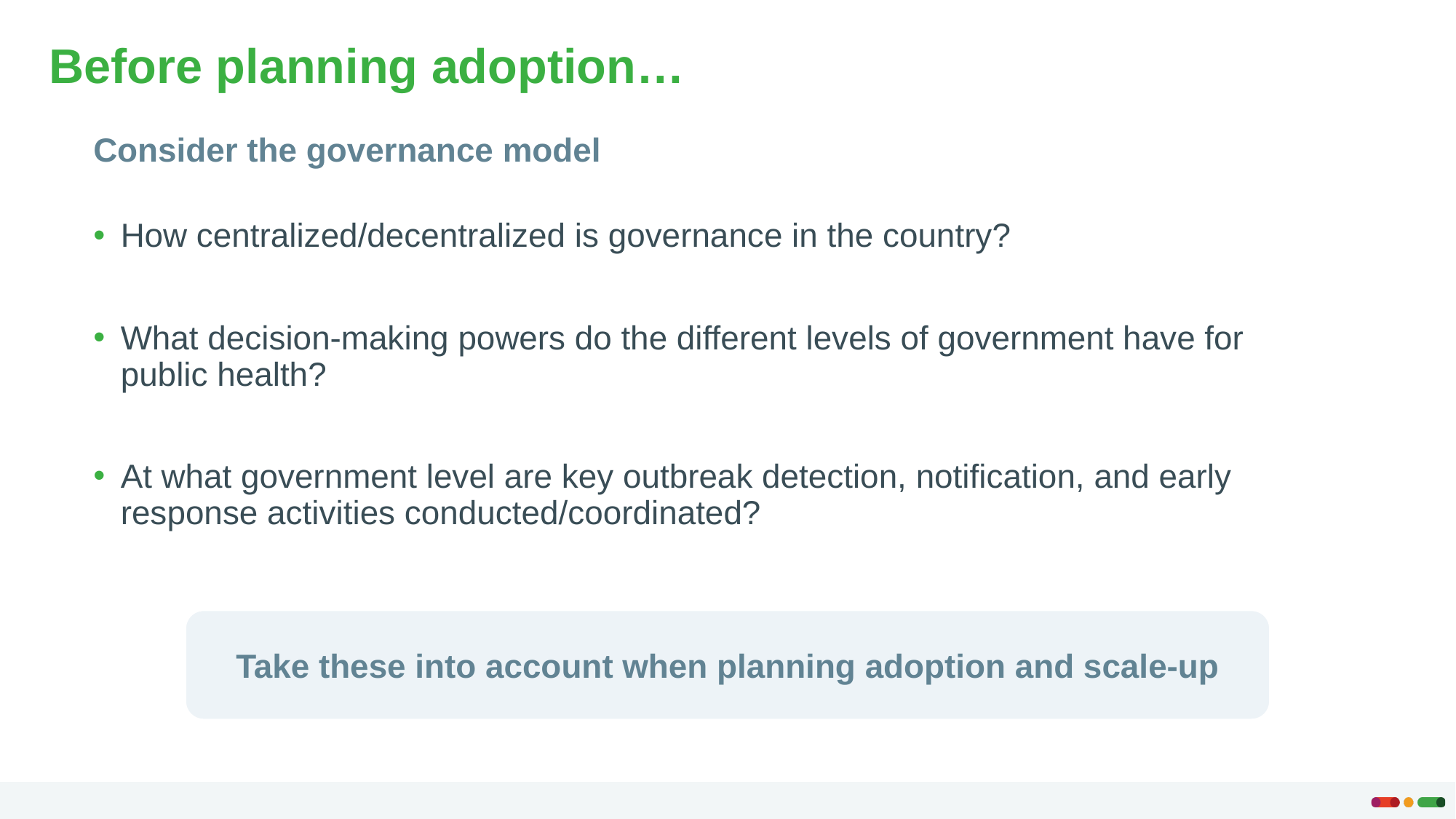

# Before planning adoption…
Consider the governance model

How centralized/decentralized is governance in the country?

What decision-making powers do the different levels of government have for public health?

At what government level are key outbreak detection, notification, and early response activities conducted/coordinated?

Take these into account when planning adoption and scale-up